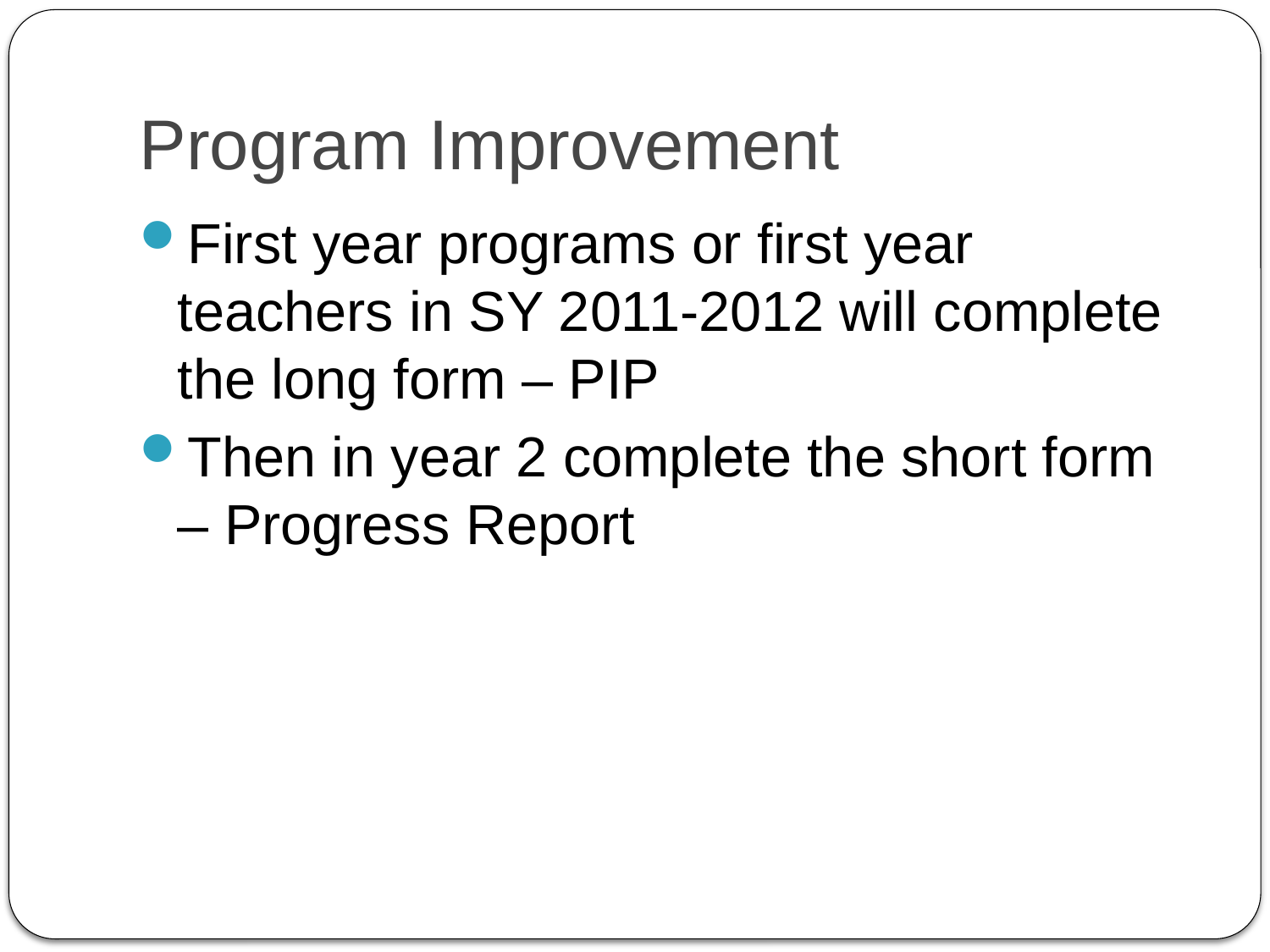

# Program Improvement
First year programs or first year teachers in SY 2011-2012 will complete the long form – PIP
Then in year 2 complete the short form – Progress Report